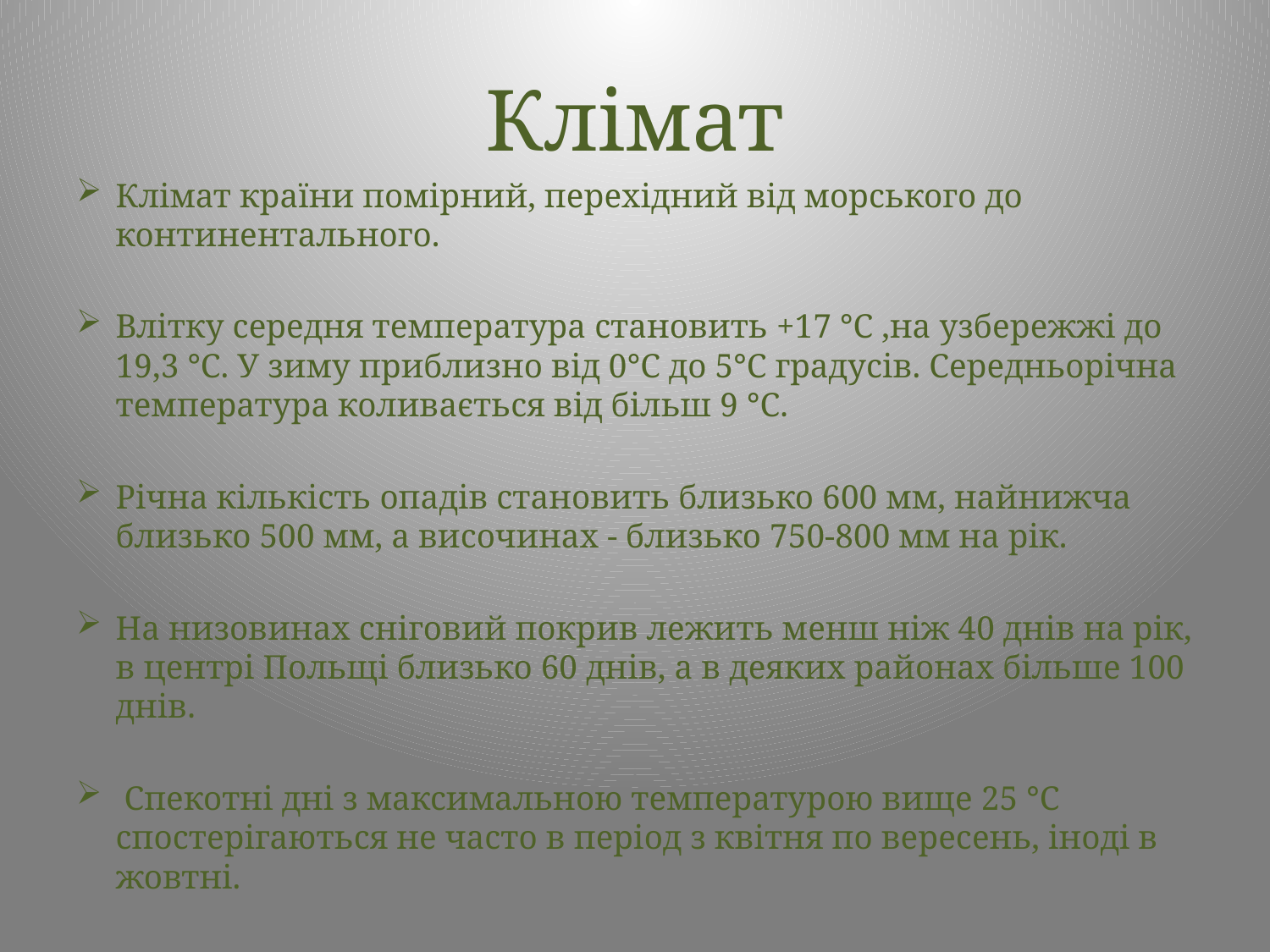

# Клімат
Клімат країни помірний, перехідний від морського до континентального.

Влітку середня температура становить +17 °С ,на узбережжі до 19,3 °С. У зиму приблизно від 0°С до 5°С градусів. Середньорічна температура коливається від більш 9 °С.

Річна кількість опадів становить близько 600 мм, найнижча близько 500 мм, а височинах - близько 750-800 мм на рік.

На низовинах сніговий покрив лежить менш ніж 40 днів на рік, в центрі Польщі близько 60 днів, а в деяких районах більше 100 днів.

 Спекотні дні з максимальною температурою вище 25 °С спостерігаються не часто в період з квітня по вересень, іноді в жовтні.